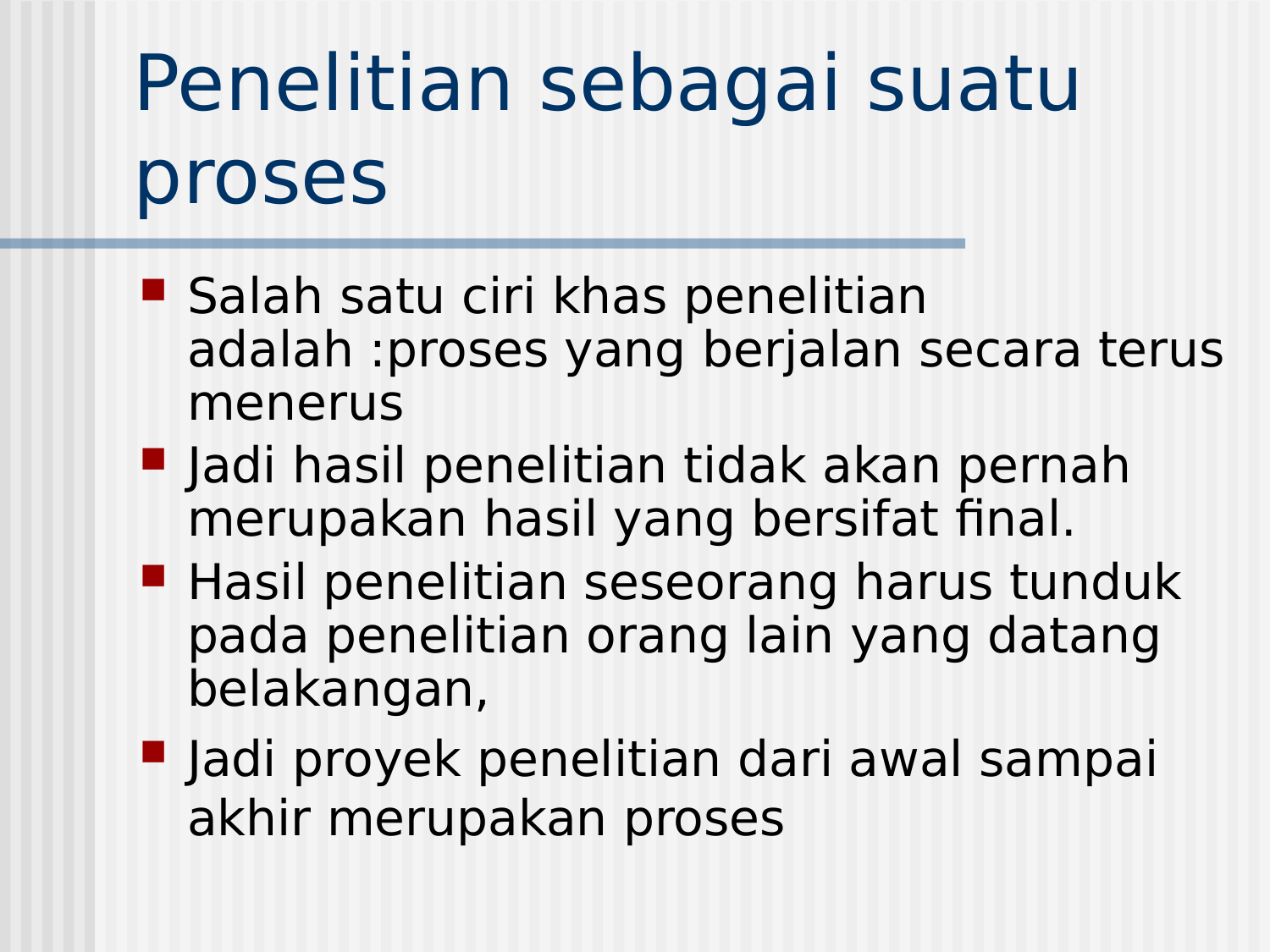

# Penelitian sebagai suatu proses
Salah satu ciri khas penelitian adalah :proses yang berjalan secara terus menerus
Jadi hasil penelitian tidak akan pernah merupakan hasil yang bersifat final.
Hasil penelitian seseorang harus tunduk pada penelitian orang lain yang datang belakangan,
Jadi proyek penelitian dari awal sampai akhir merupakan proses